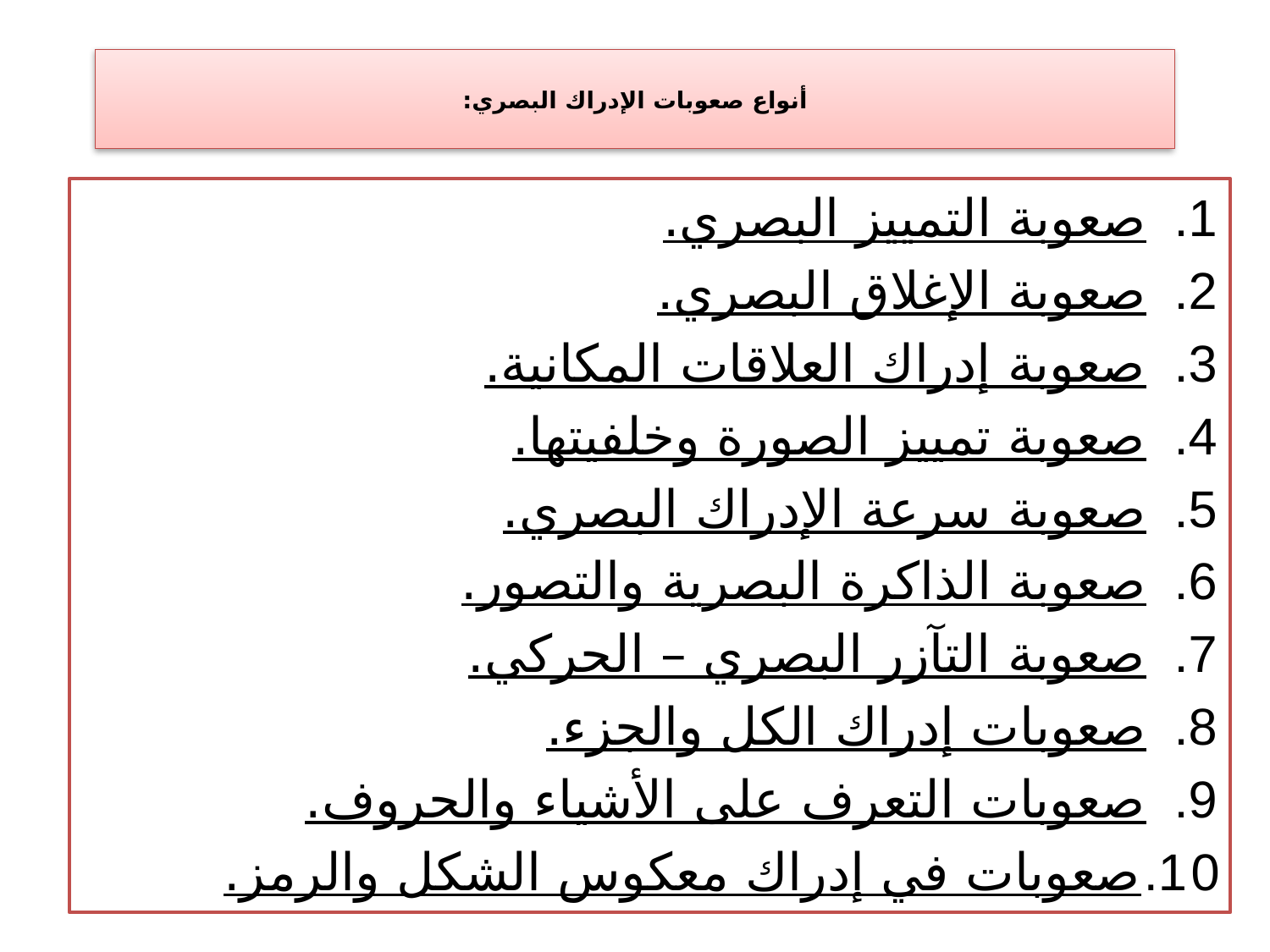

# أنواع صعوبات الإدراك البصري:
صعوبة التمييز البصري.
صعوبة الإغلاق البصري.
صعوبة إدراك العلاقات المكانية.
صعوبة تمييز الصورة وخلفيتها.
صعوبة سرعة الإدراك البصري.
صعوبة الذاكرة البصرية والتصور.
صعوبة التآزر البصري – الحركي.
صعوبات إدراك الكل والجزء.
صعوبات التعرف على الأشياء والحروف.
صعوبات في إدراك معكوس الشكل والرمز.